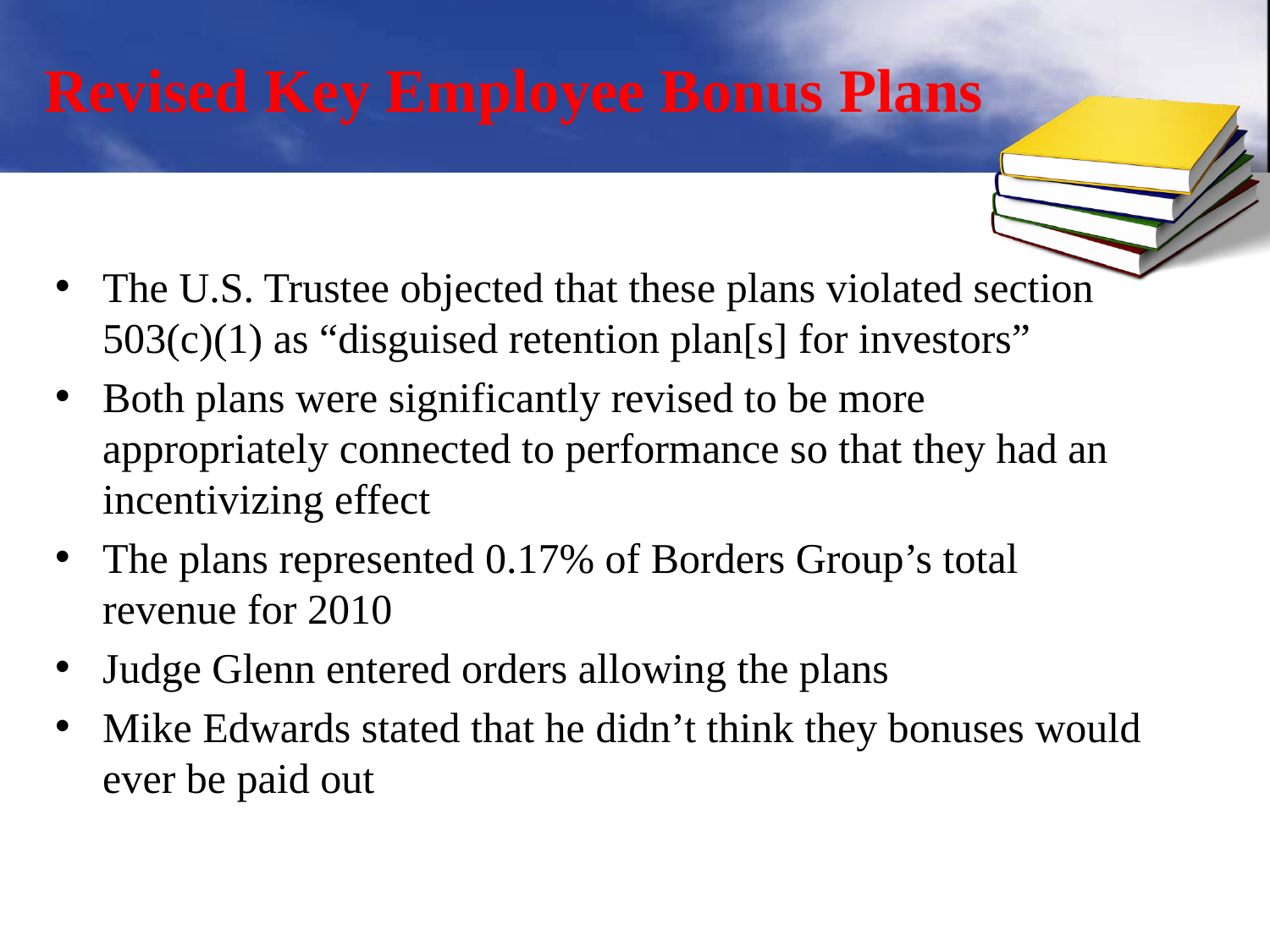

# Revised Key Employee Bonus Plans
The U.S. Trustee objected that these plans violated section 503(c)(1) as “disguised retention plan[s] for investors”
Both plans were significantly revised to be more appropriately connected to performance so that they had an incentivizing effect
The plans represented 0.17% of Borders Group’s total revenue for 2010
Judge Glenn entered orders allowing the plans
Mike Edwards stated that he didn’t think they bonuses would ever be paid out